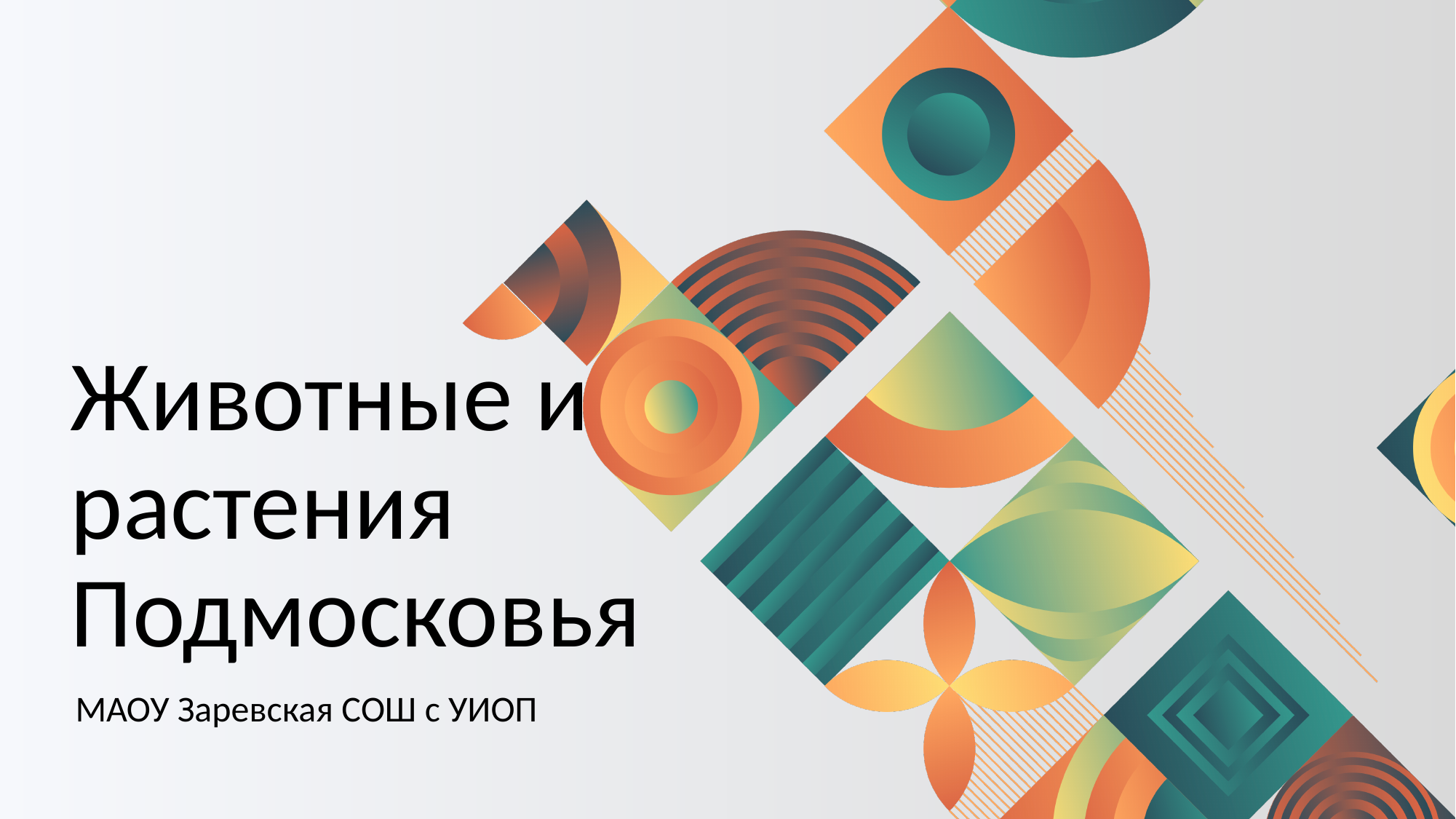

# Животные и растения Подмосковья
МАОУ Заревская СОШ с УИОП